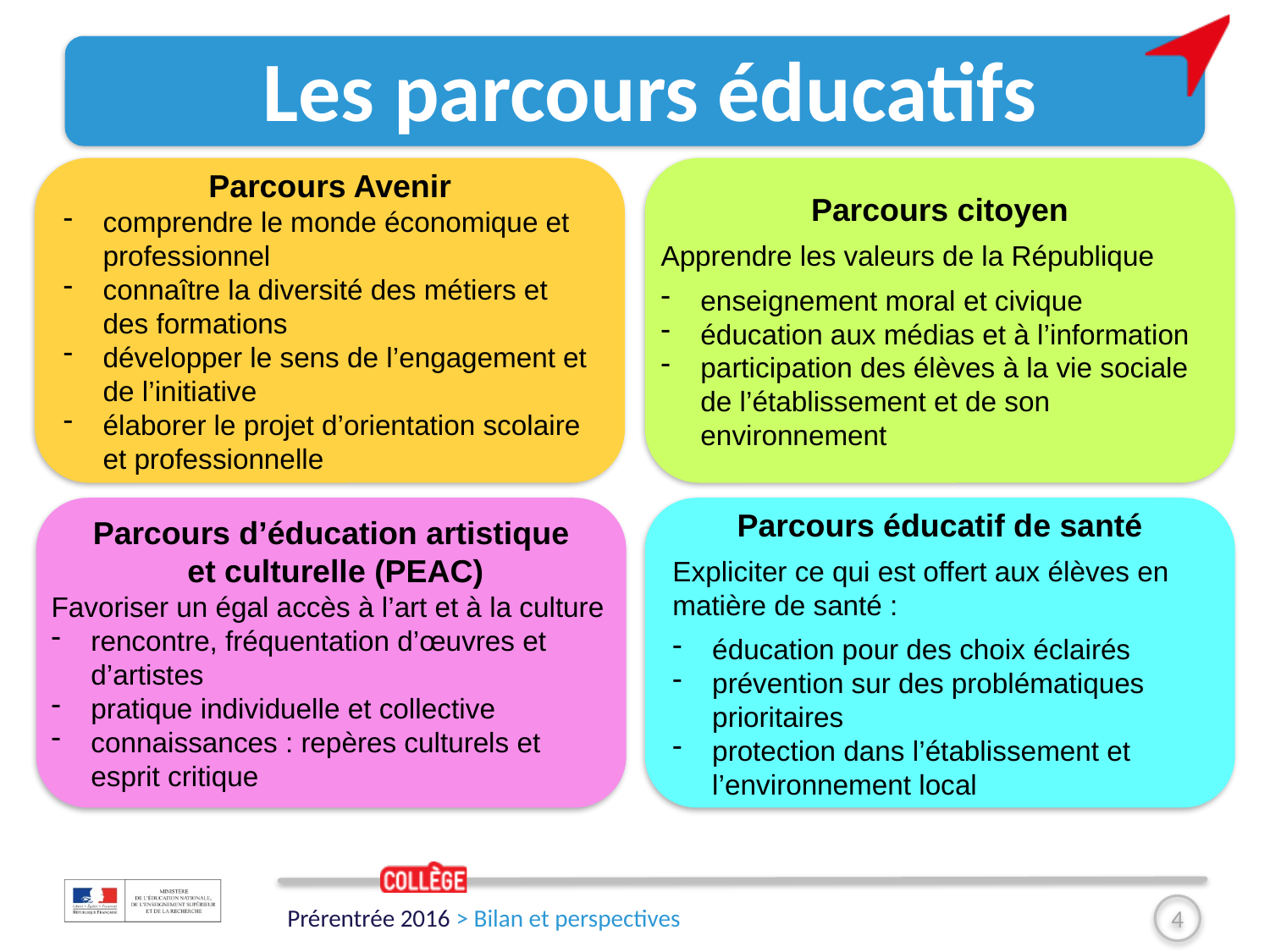

# Les parcours éducatifs
Parcours Avenir
comprendre le monde économique et professionnel
connaître la diversité des métiers et des formations
développer le sens de l’engagement et de l’initiative
élaborer le projet d’orientation scolaire et professionnelle
Parcours citoyen
Apprendre les valeurs de la République
enseignement moral et civique
éducation aux médias et à l’information
participation des élèves à la vie sociale de l’établissement et de son environnement
Parcours d’éducation artistique
 et culturelle (PEAC)
Favoriser un égal accès à l’art et à la culture
rencontre, fréquentation d’œuvres et d’artistes
pratique individuelle et collective
connaissances : repères culturels et esprit critique
Parcours éducatif de santé
Expliciter ce qui est offert aux élèves en matière de santé :
éducation pour des choix éclairés
prévention sur des problématiques prioritaires
protection dans l’établissement et l’environnement local